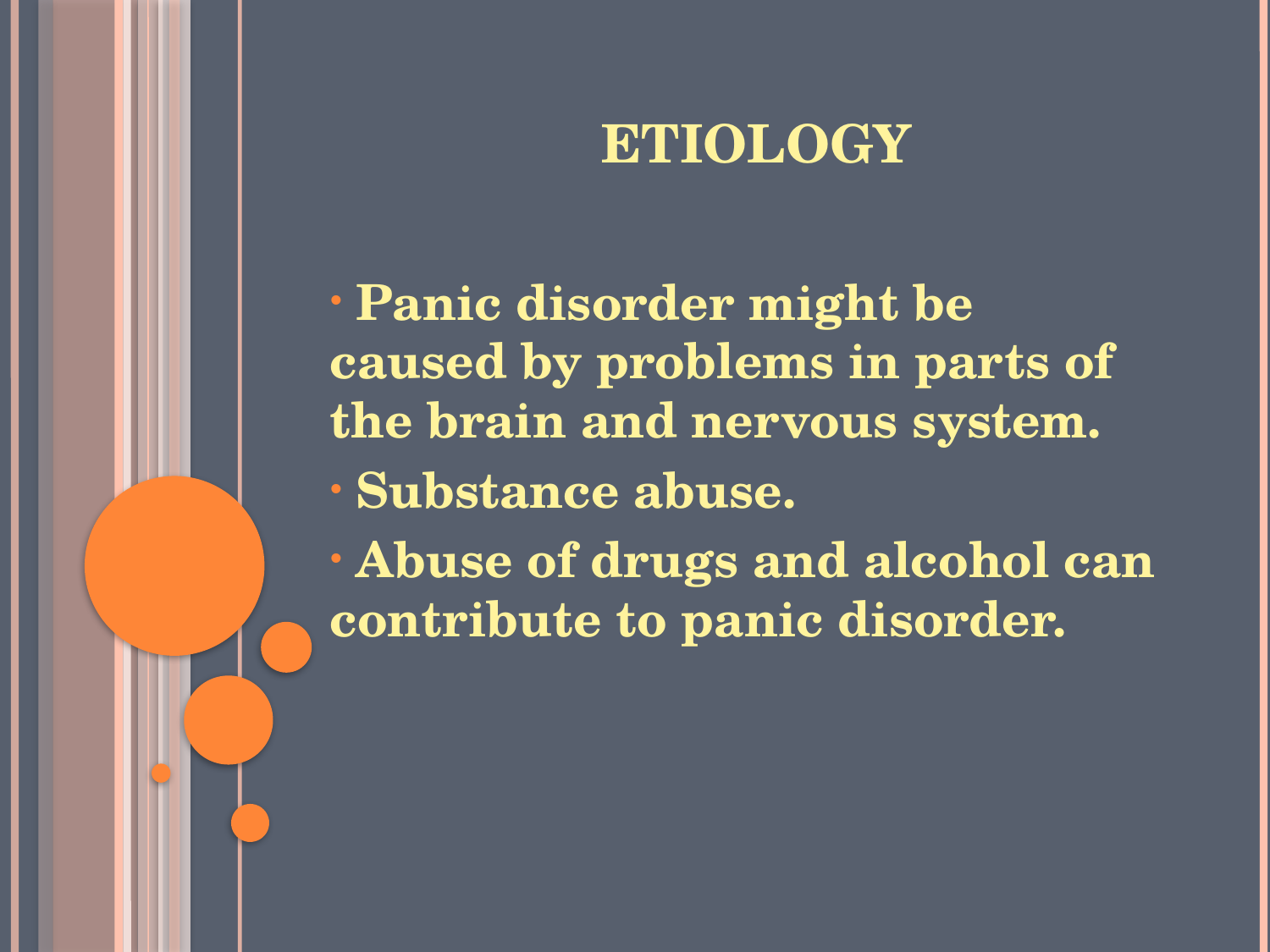

# Etiology
 Panic disorder might be caused by problems in parts of the brain and nervous system.
 Substance abuse.
 Abuse of drugs and alcohol can contribute to panic disorder.